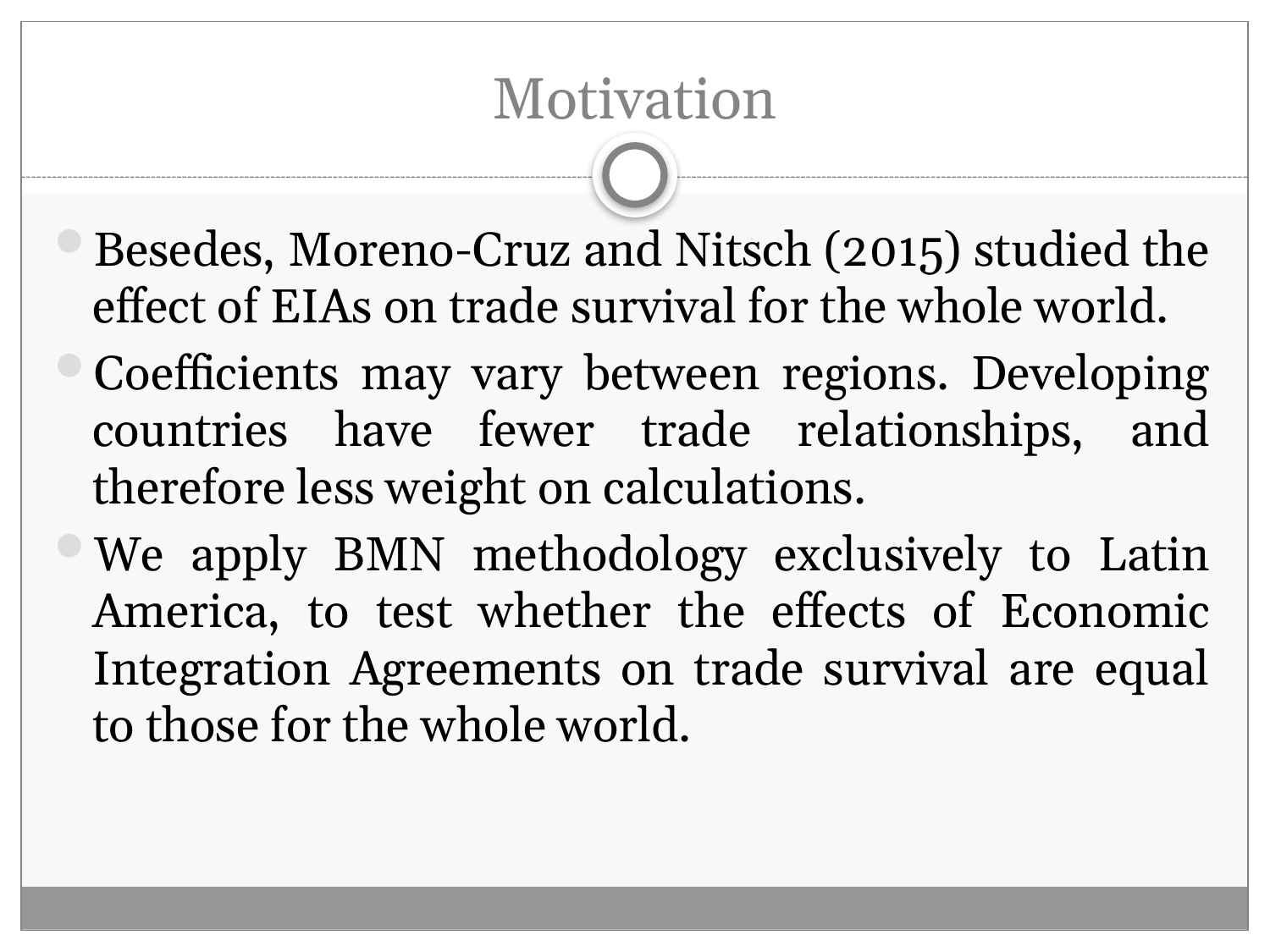

# Motivation
Besedes, Moreno-Cruz and Nitsch (2015) studied the effect of EIAs on trade survival for the whole world.
Coefficients may vary between regions. Developing countries have fewer trade relationships, and therefore less weight on calculations.
We apply BMN methodology exclusively to Latin America, to test whether the effects of Economic Integration Agreements on trade survival are equal to those for the whole world.